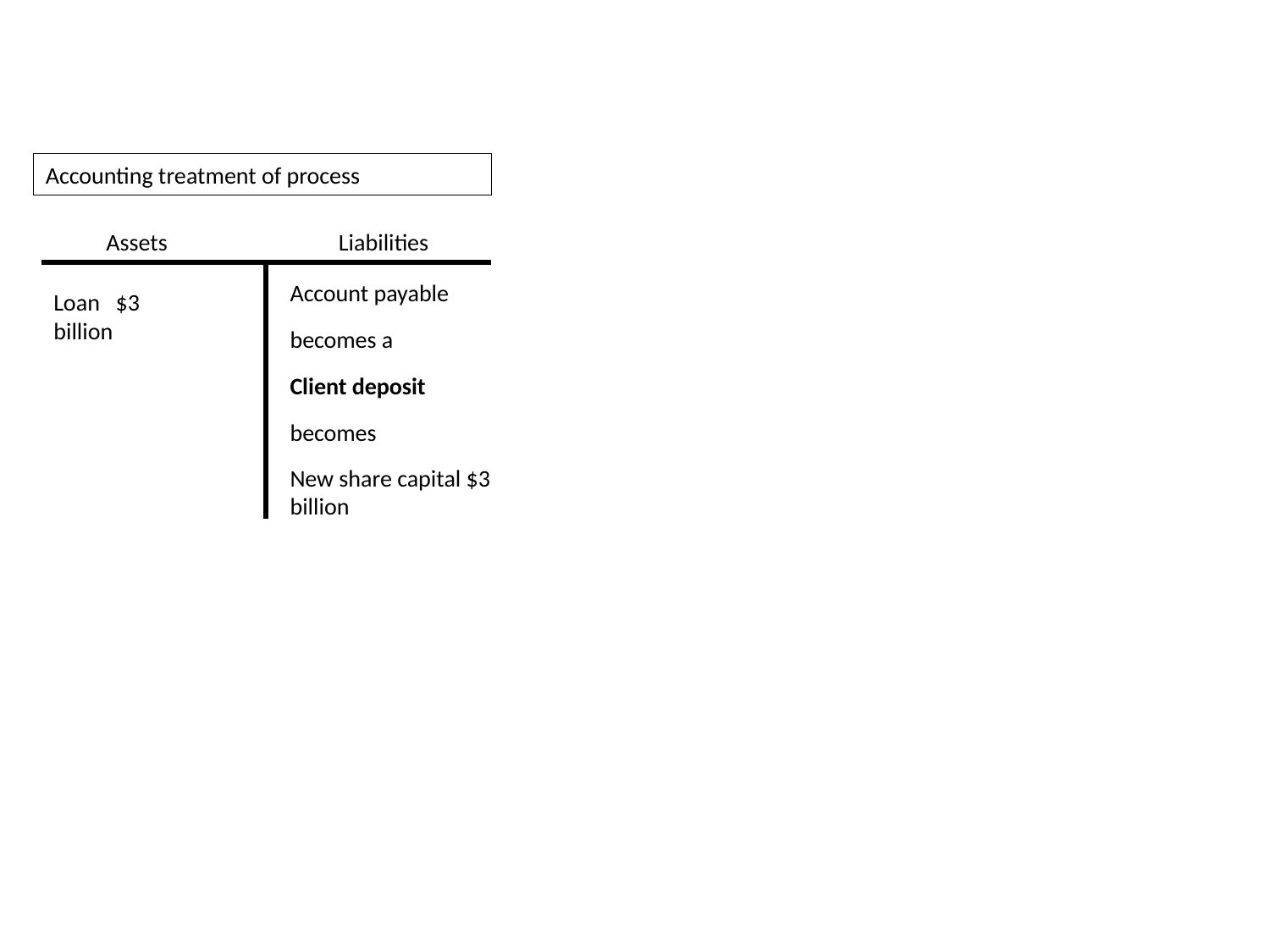

Accounting treatment of process
Assets
Liabilities
Account payable
Loan   $3 billion
becomes a
Client deposit
becomes
New share capital $3 billion